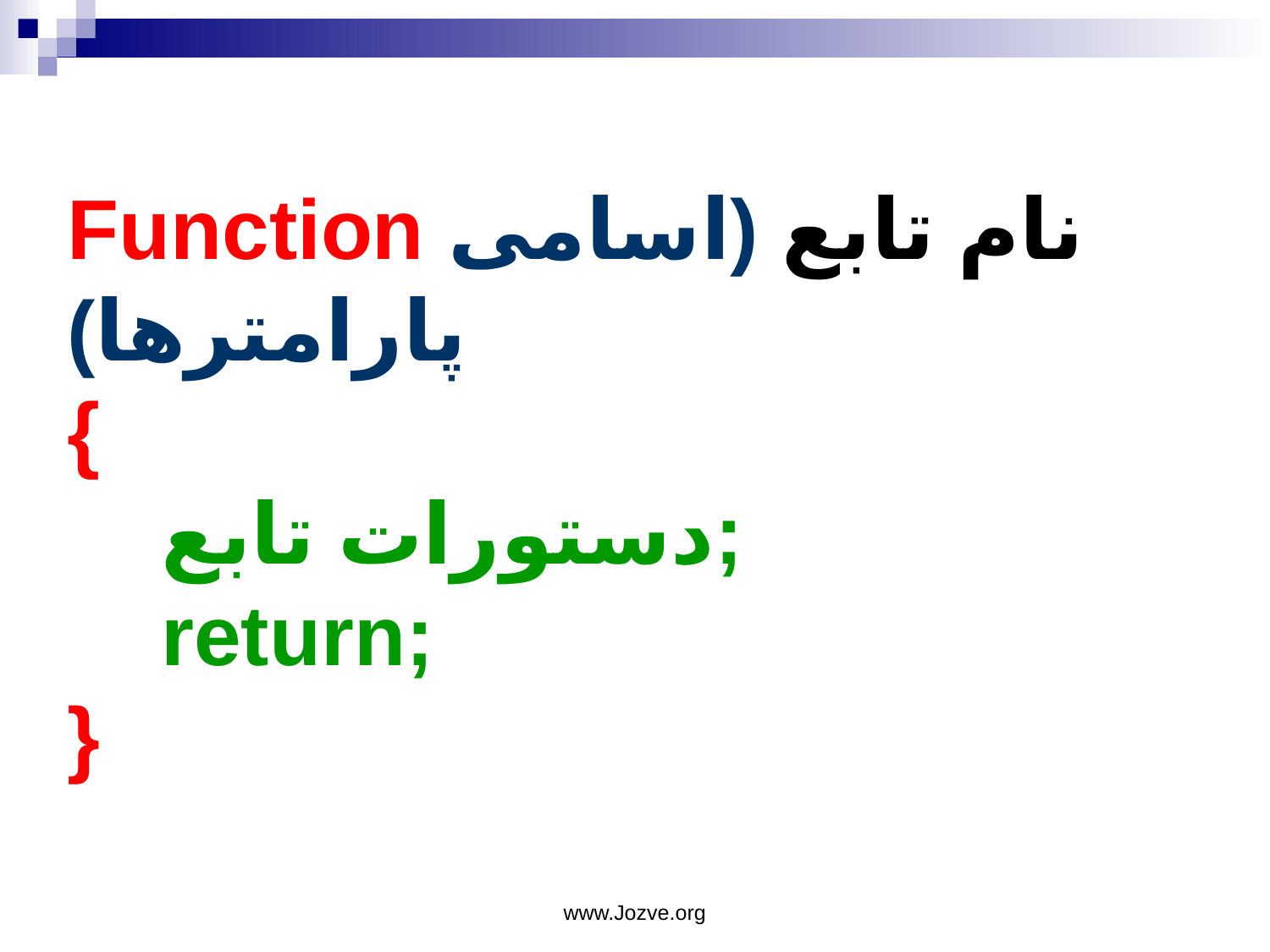

# Function نام تابع (اسامی پارامترها) { دستورات تابع; return; }
www.Jozve.org